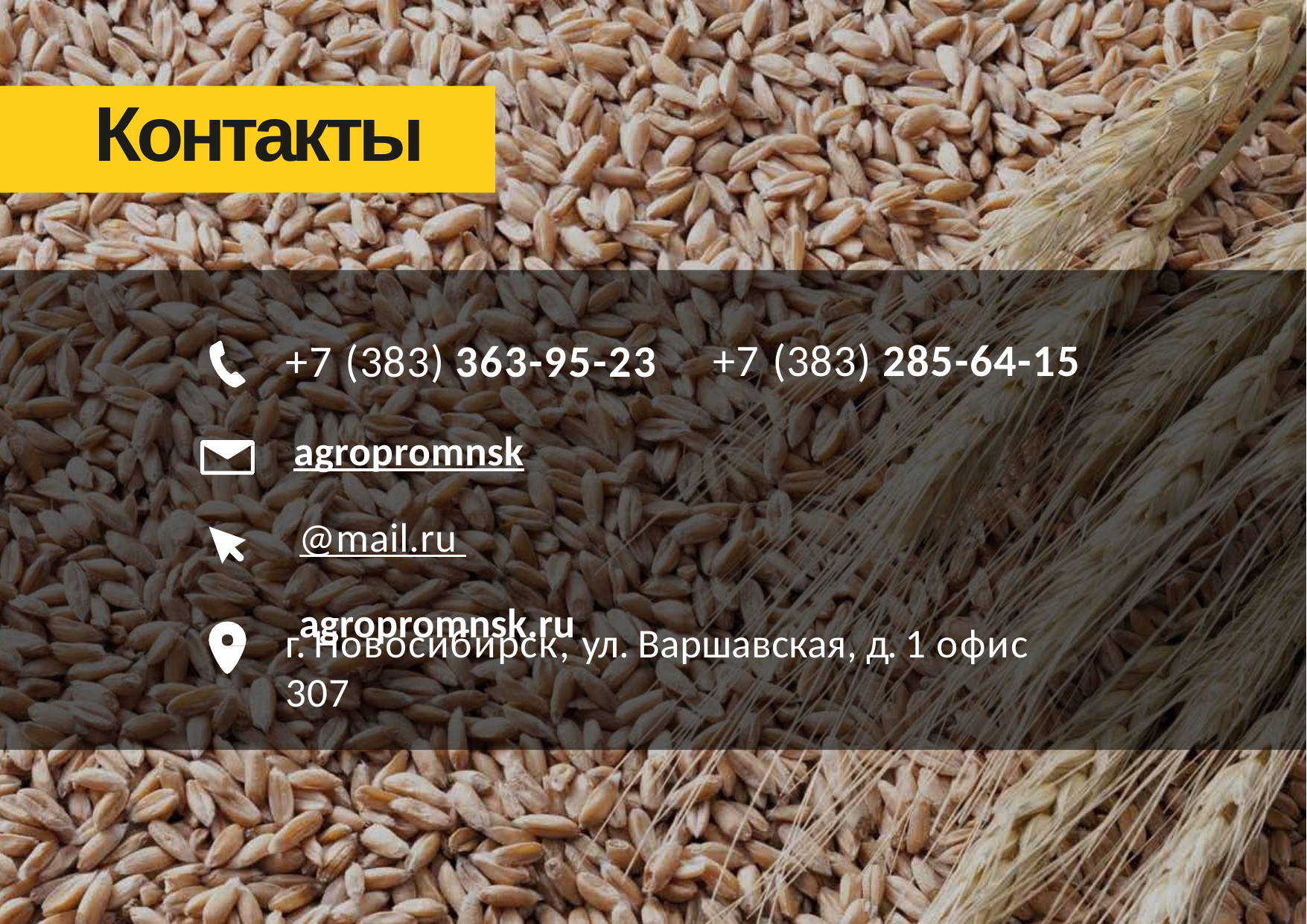

# Контакты

+7 (383) 285-64-15
+7 (383) 363-95-23
agropromnsk@mail.ru  agropromnsk.ru

г. Новосибирск, ул. Варшавская, д. 1   офис 307